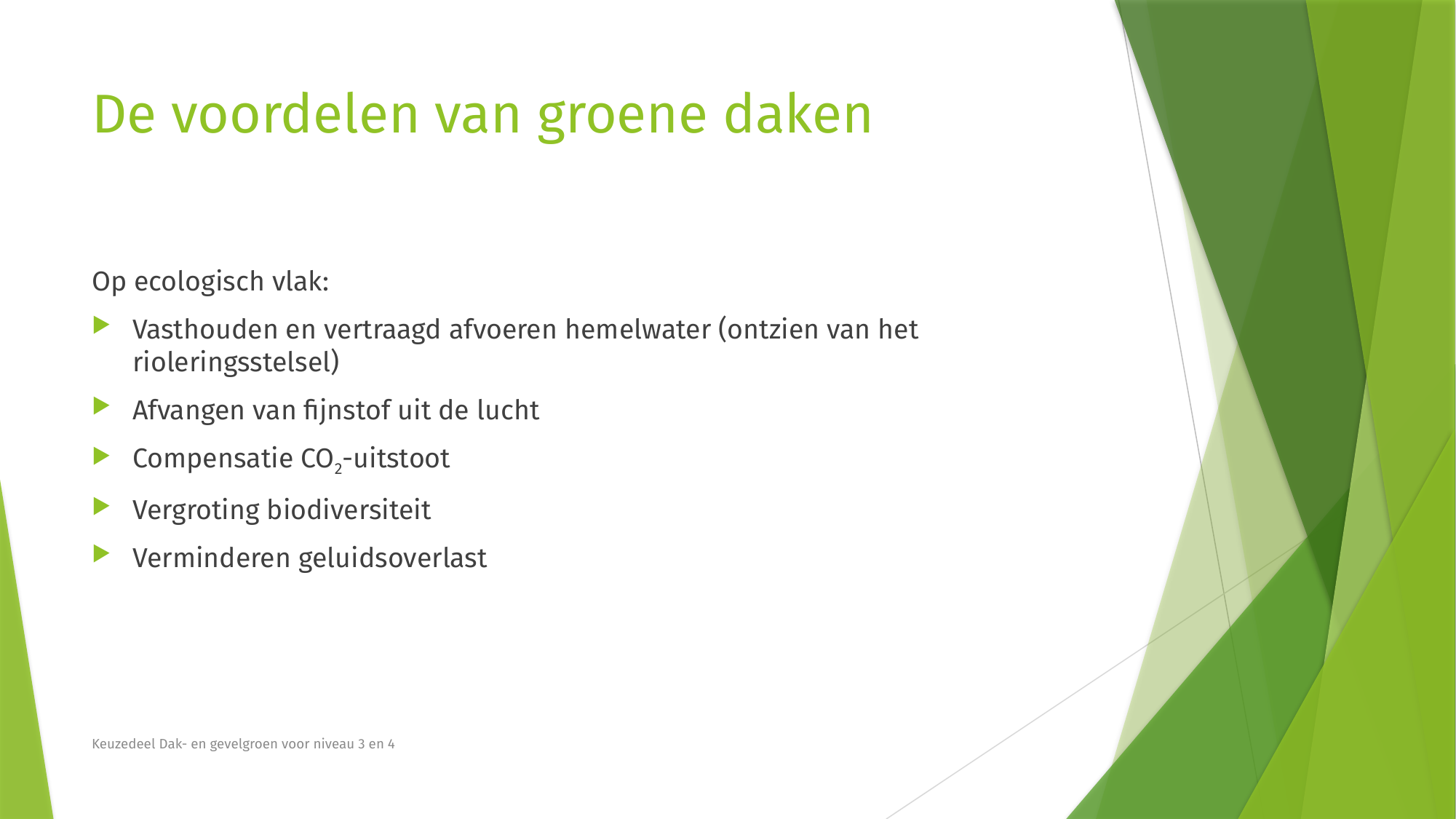

# De voordelen van groene daken
Op ecologisch vlak:
Vasthouden en vertraagd afvoeren hemelwater (ontzien van het rioleringsstelsel)
Afvangen van fijnstof uit de lucht
Compensatie CO2-uitstoot
Vergroting biodiversiteit
Verminderen geluidsoverlast

Keuzedeel Dak- en gevelgroen voor niveau 3 en 4